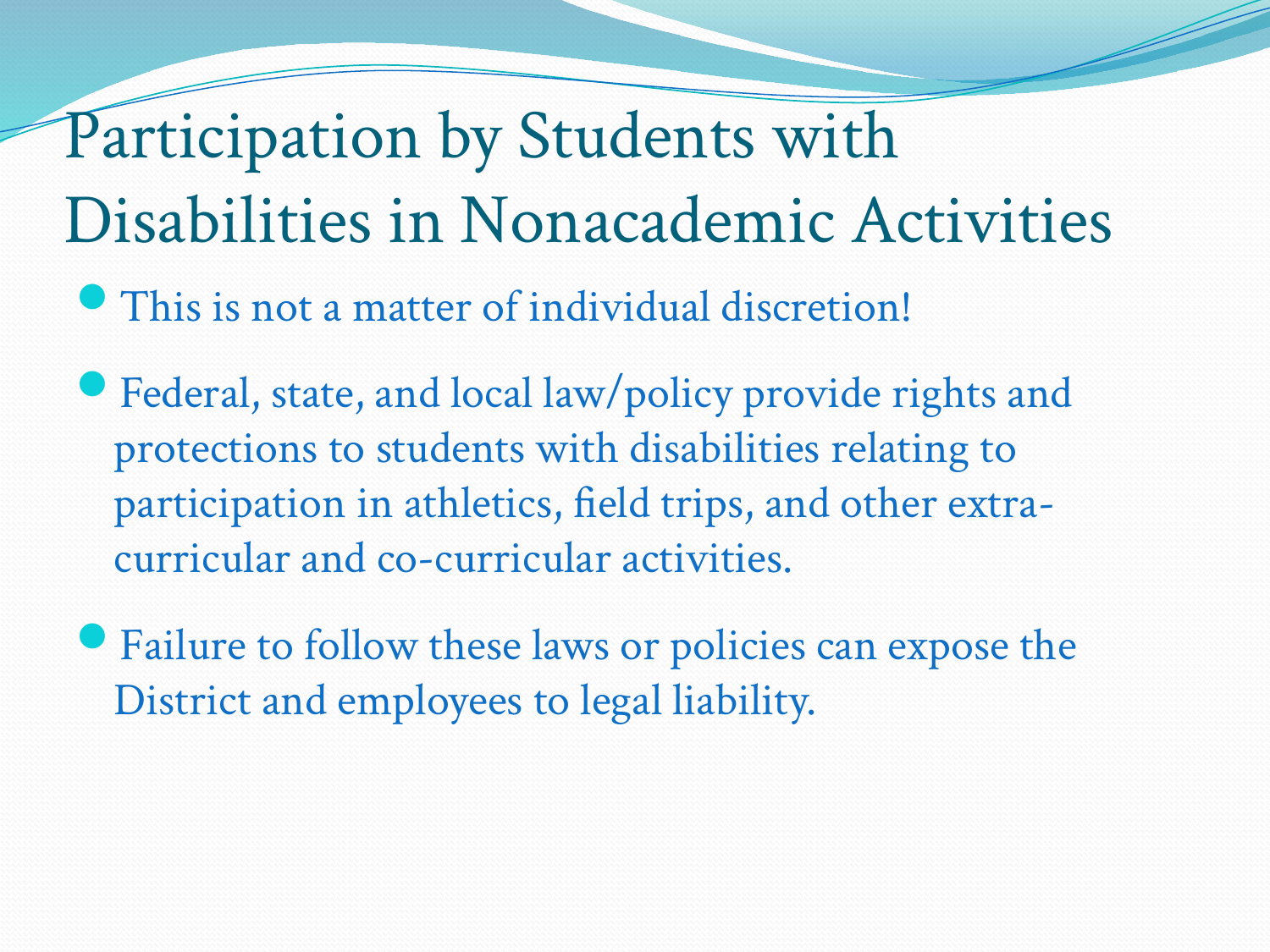

# Participation by Students with Disabilities in Nonacademic Activities
This is not a matter of individual discretion!
Federal, state, and local law/policy provide rights and protections to students with disabilities relating to participation in athletics, field trips, and other extra-curricular and co-curricular activities.
Failure to follow these laws or policies can expose the District and employees to legal liability.